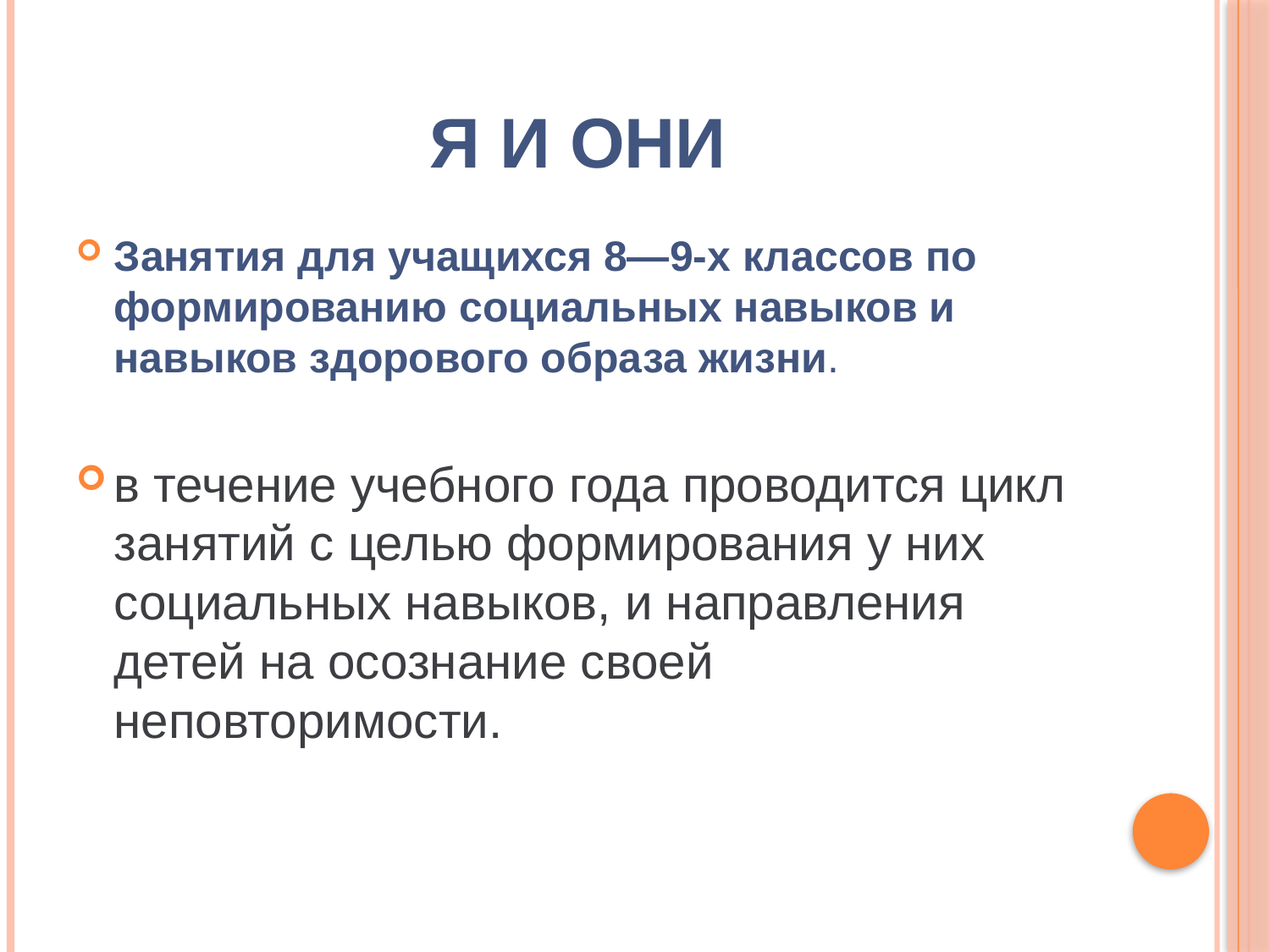

# Я И ОНИ
Занятия для учащихся 8—9-х классов по формированию социальных навыков и навыков здорового образа жизни.

в течение учебного года проводится цикл занятий с целью формирования у них социальных навыков, и направления детей на осознание своей неповторимости.